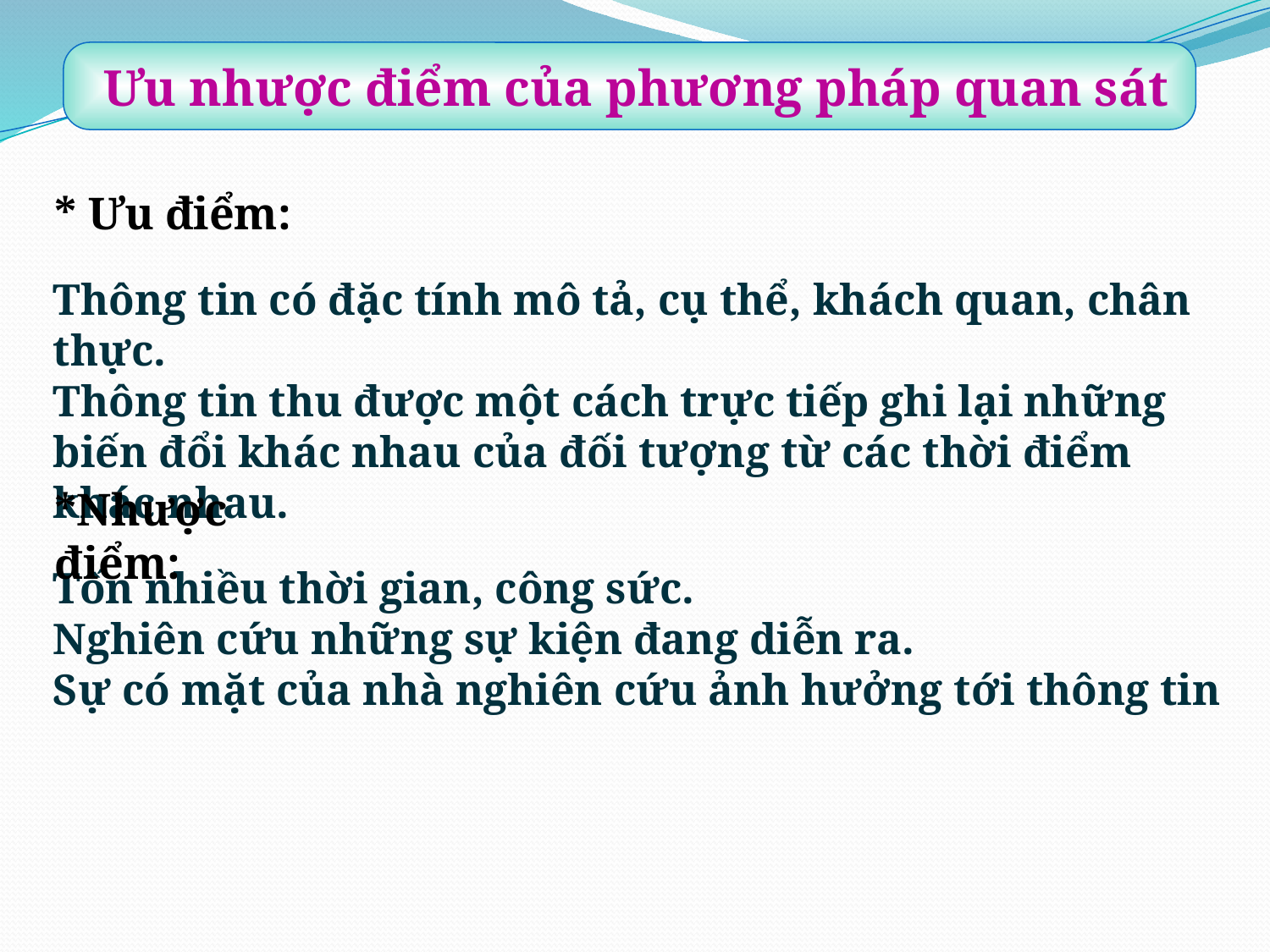

Ưu nhược điểm của phương pháp quan sát
* Ưu điểm:

	Thông tin có đặc tính mô tả, cụ thể, khách quan, chân thực.
	Thông tin thu được một cách trực tiếp ghi lại những biến đổi khác nhau của đối tượng từ các thời điểm khác nhau.

*Nhược điểm:

	Tốn nhiều thời gian, công sức.
	Nghiên cứu những sự kiện đang diễn ra.
	Sự có mặt của nhà nghiên cứu ảnh hưởng tới thông tin